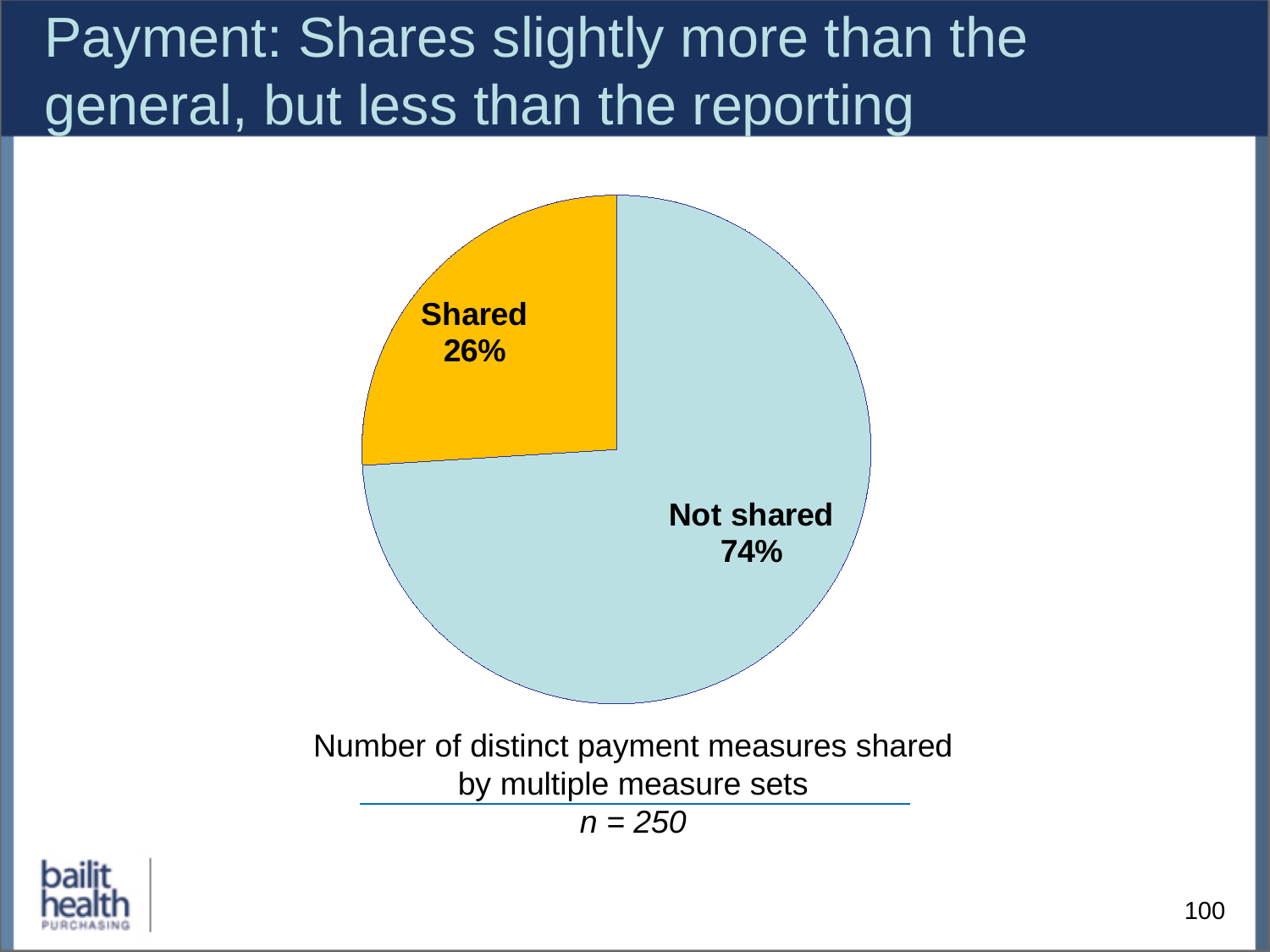

# Payment: Shares slightly more than the general, but less than the reporting

### Chart

| Category | Column1 |
|---|---|
| Not shared | 185.0 |
| Shared | 65.0 |
Number of distinct payment measures shared by multiple measure sets
n = 250
100